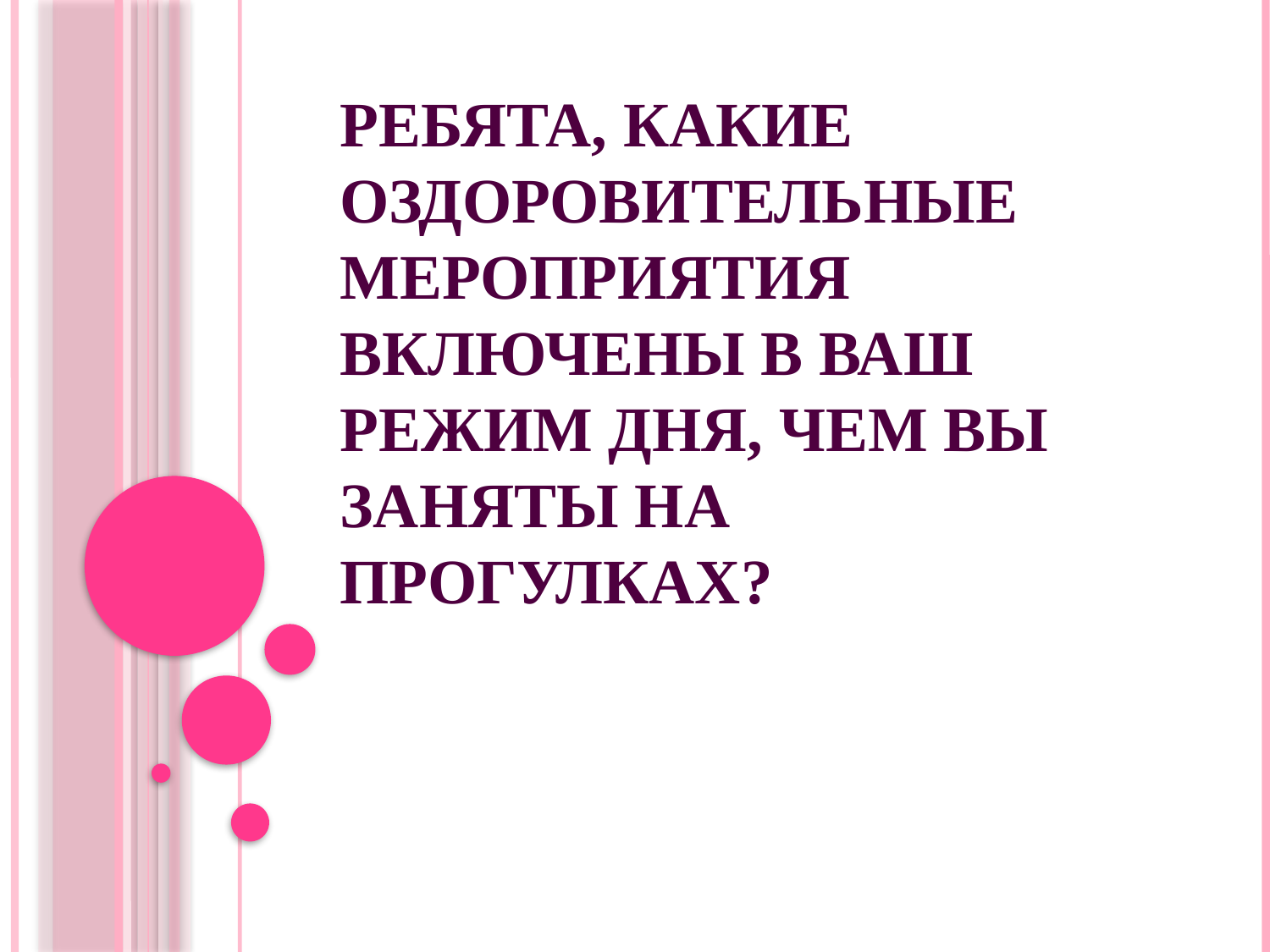

# Ребята, какие оздоровительные мероприятия   включены в ваш режим дня, чем вы заняты на прогулках?